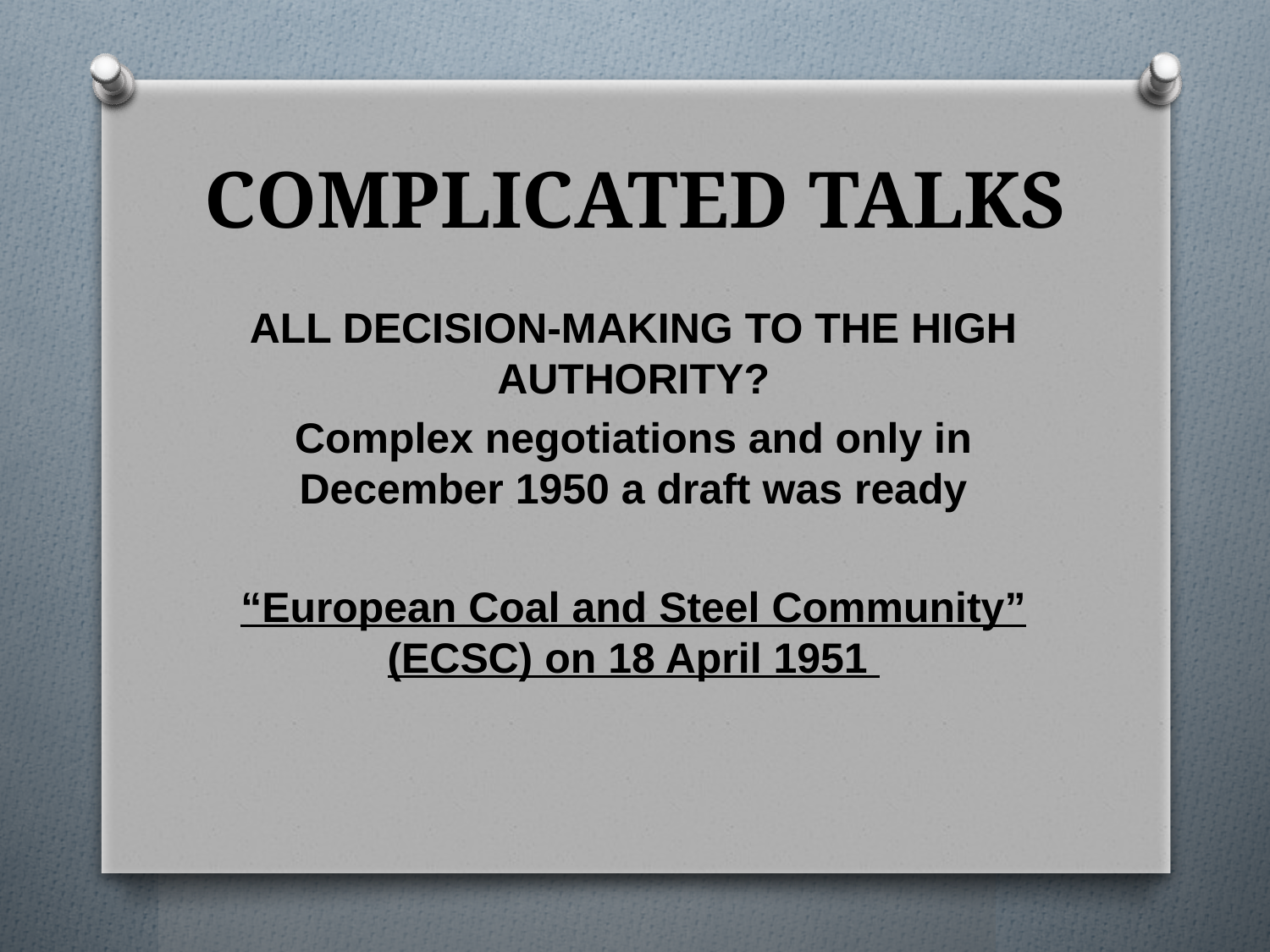

# COMPLICATED TALKS
ALL DECISION-MAKING TO THE HIGH AUTHORITY?
Complex negotiations and only in December 1950 a draft was ready

“European Coal and Steel Community” (ECSC) on 18 April 1951